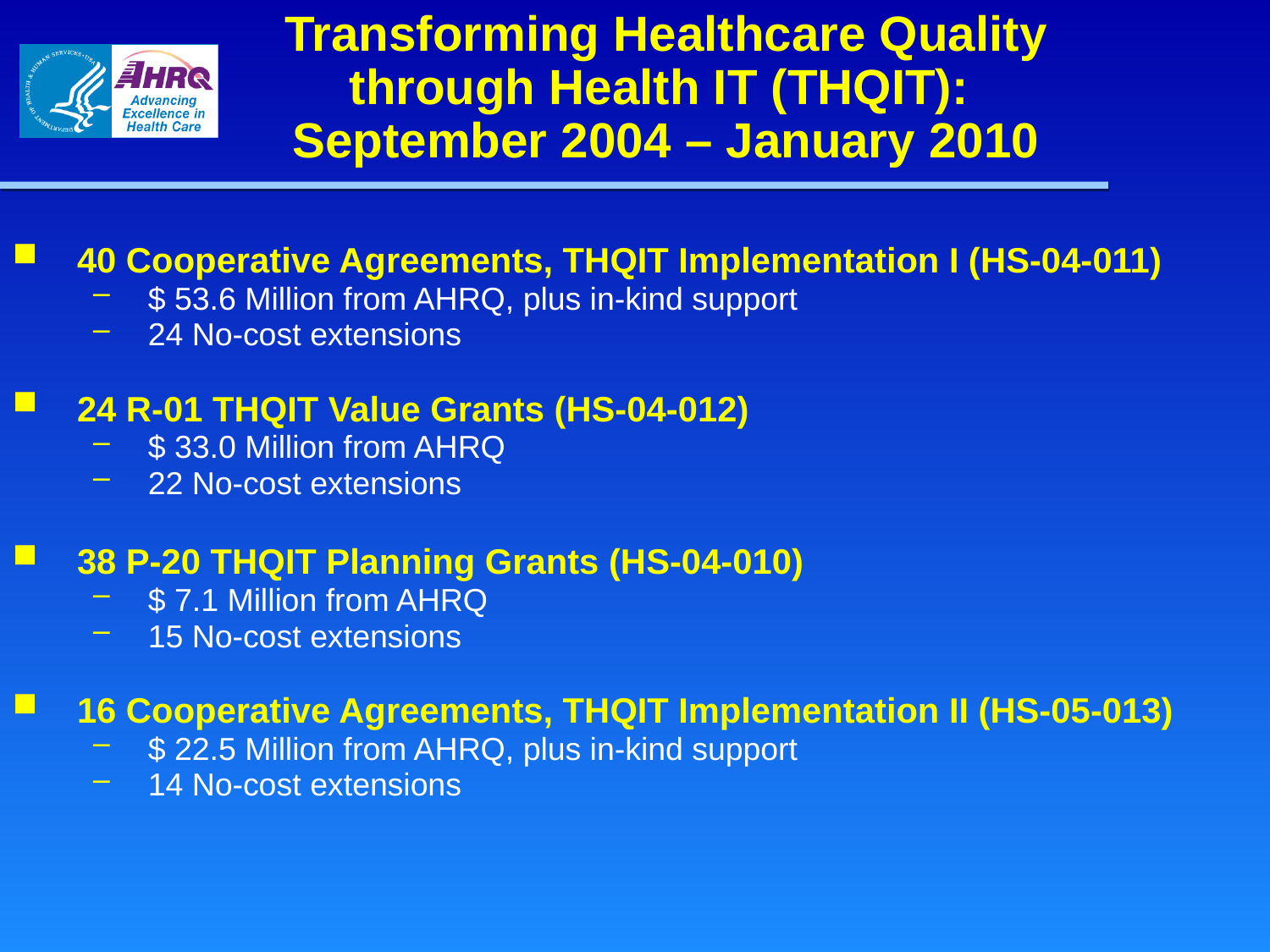

# Transforming Healthcare Quality through Health IT (THQIT): September 2004 – January 2010

40 Cooperative Agreements, THQIT Implementation I (HS-04-011)
$ 53.6 Million from AHRQ, plus in-kind support
24 No-cost extensions

24 R-01 THQIT Value Grants (HS-04-012)
$ 33.0 Million from AHRQ
22 No-cost extensions

38 P-20 THQIT Planning Grants (HS-04-010)
$ 7.1 Million from AHRQ
15 No-cost extensions

16 Cooperative Agreements, THQIT Implementation II (HS-05-013)
$ 22.5 Million from AHRQ, plus in-kind support
14 No-cost extensions